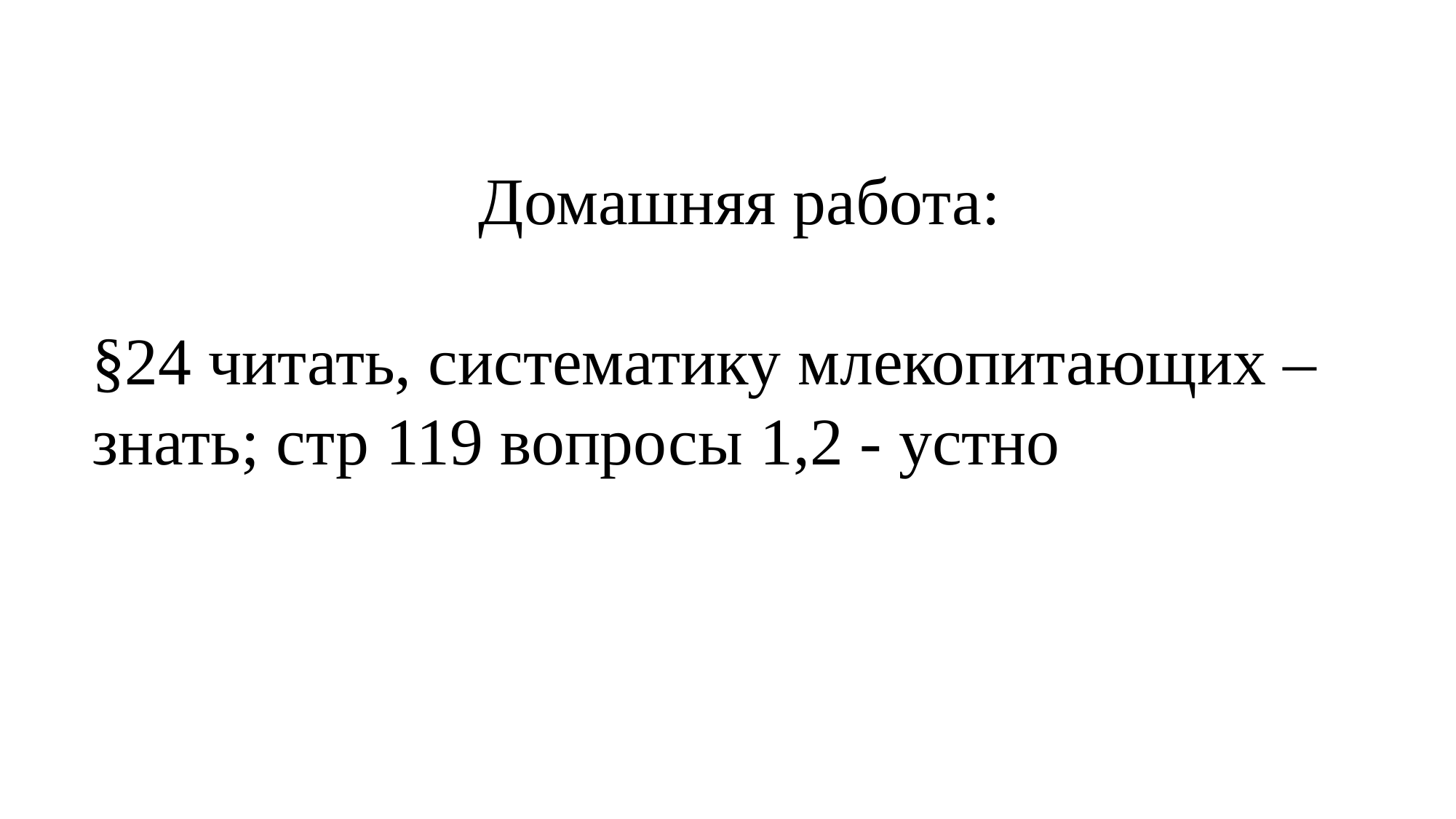

Домашняя работа:

§24 читать, систематику млекопитающих – знать; стр 119 вопросы 1,2 - устно